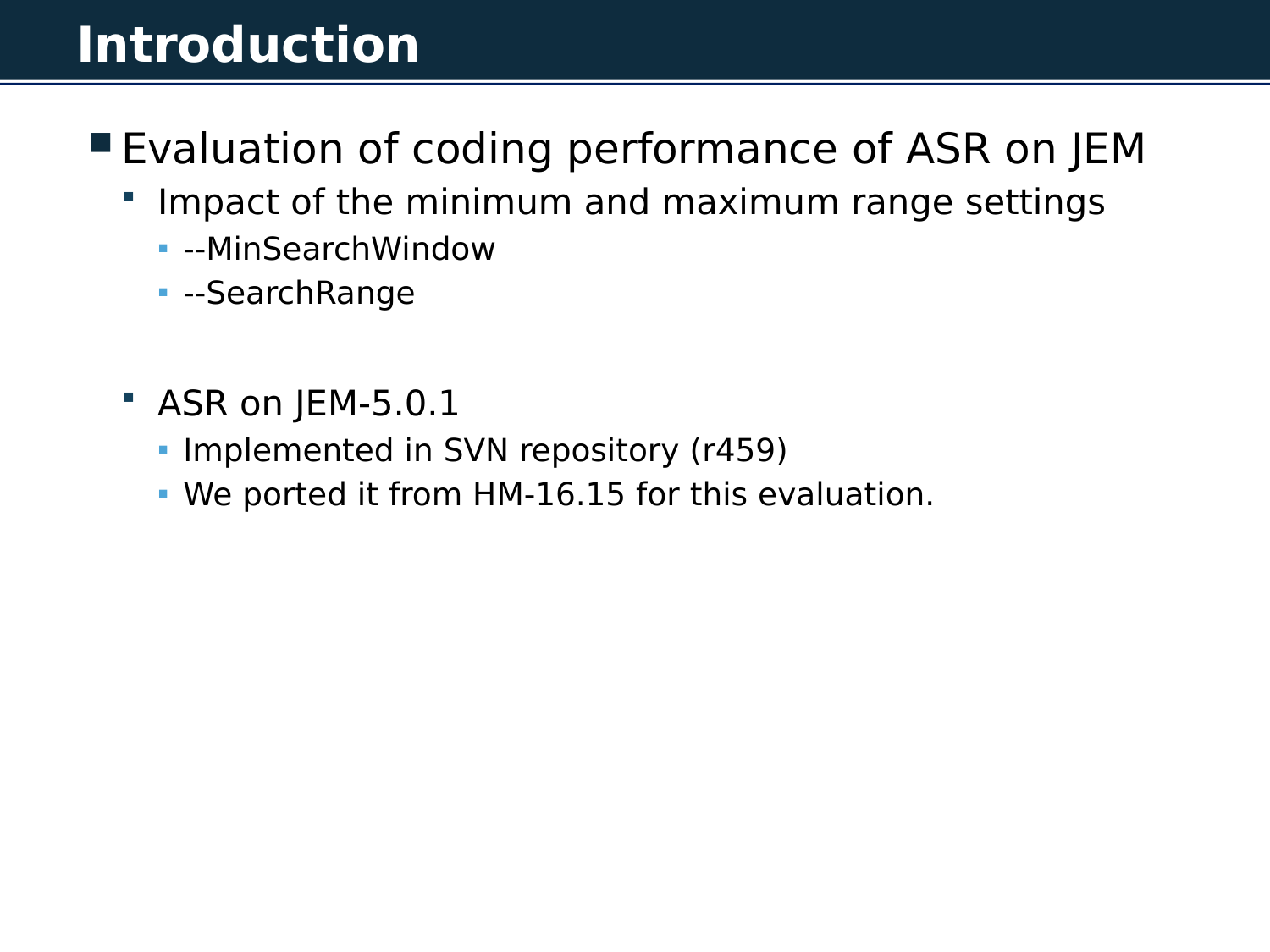

# Introduction
Evaluation of coding performance of ASR on JEM
Impact of the minimum and maximum range settings
--MinSearchWindow
--SearchRange

ASR on JEM-5.0.1
Implemented in SVN repository (r459)
We ported it from HM-16.15 for this evaluation.